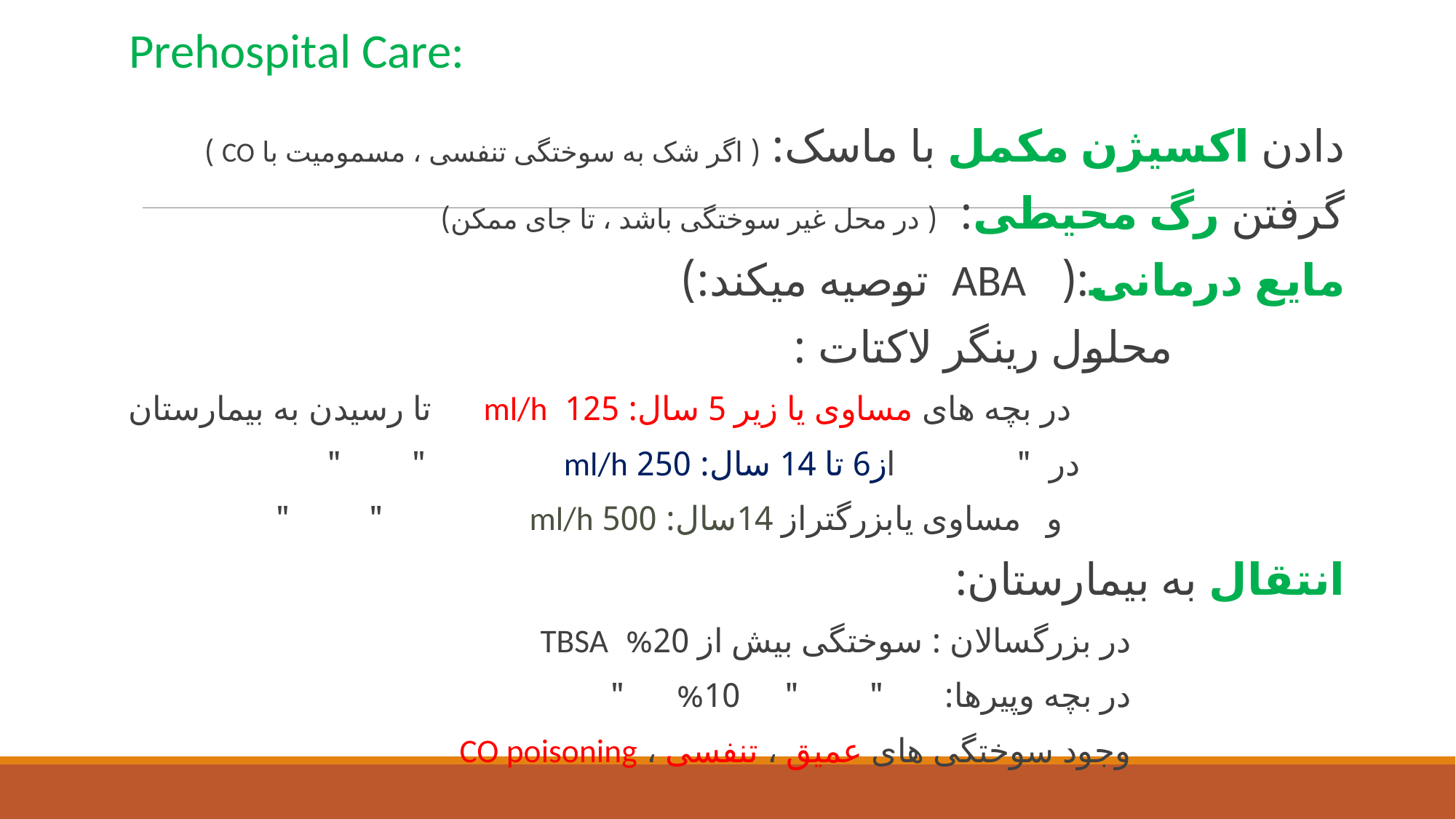

# Prehospital Care:
دادن اکسیژن مکمل با ماسک: ( اگر شک به سوختگی تنفسی ، مسمومیت با CO )
گرفتن رگ محیطی:  ( در محل غیر سوختگی باشد ، تا جای ممکن)
مایع درمانی:(   ABA  توصیه میکند:)
               محلول رینگر لاکتات :
                                در بچه های مساوی یا زیر 5 سال: 125  ml/h      تا رسیدن به بیمارستان
                               در  "              از6 تا 14 سال: 250 ml/h                "        "
                                 و   مساوی یابزرگتراز 14سال: 500 ml/h                 "         "
انتقال به بیمارستان:
                         در بزرگسالان : سوختگی بیش از 20%  TBSA
                         در بچه وپیرها:       "        "     10%      "
                         وجود سوختگی های عمیق ، تنفسی ، CO poisoning